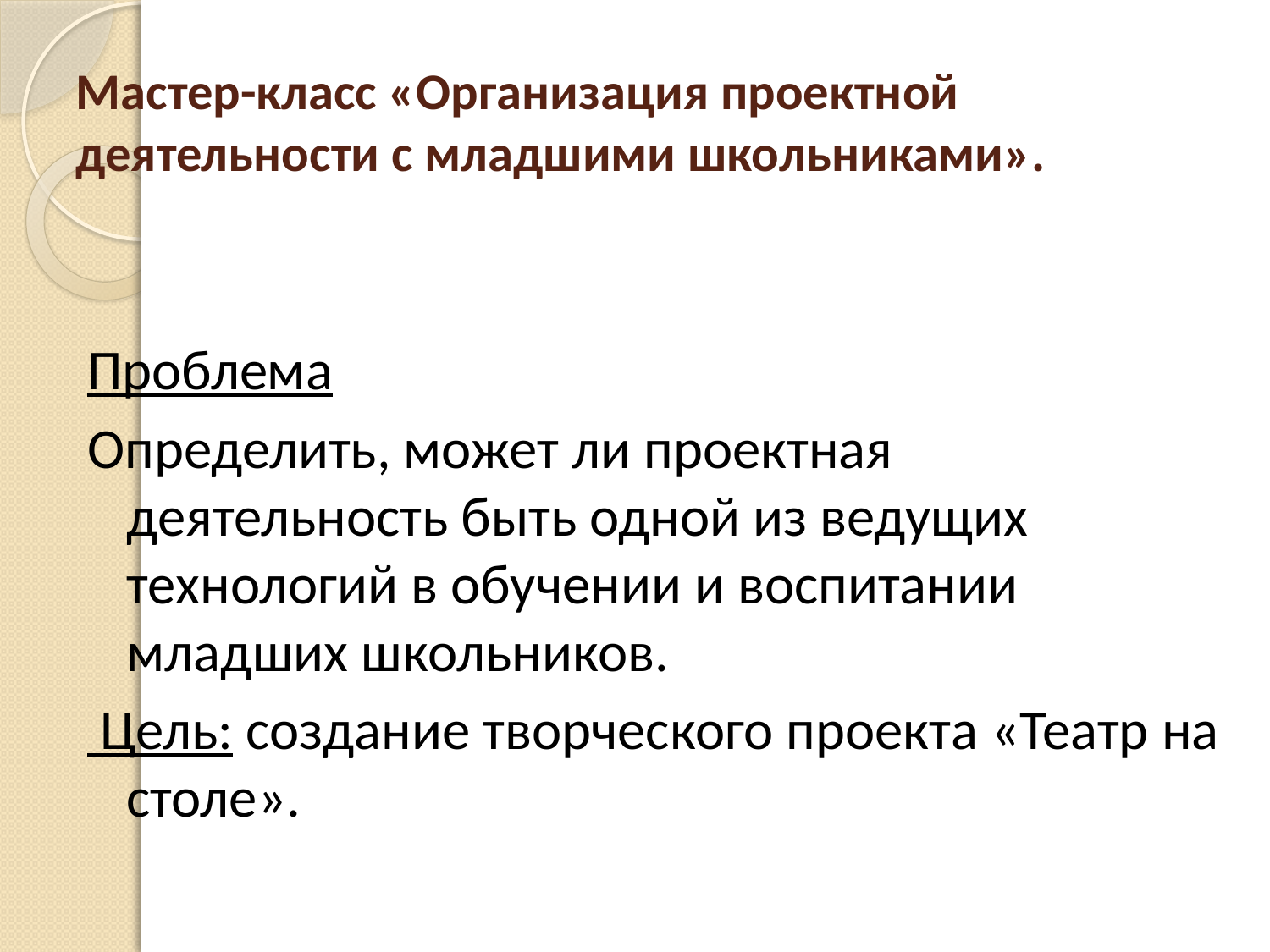

# Мастер-класс «Организация проектной деятельности с младшими школьниками».
Проблема
Определить, может ли проектная деятельность быть одной из ведущих технологий в обучении и воспитании младших школьников.
 Цель: создание творческого проекта «Театр на столе».